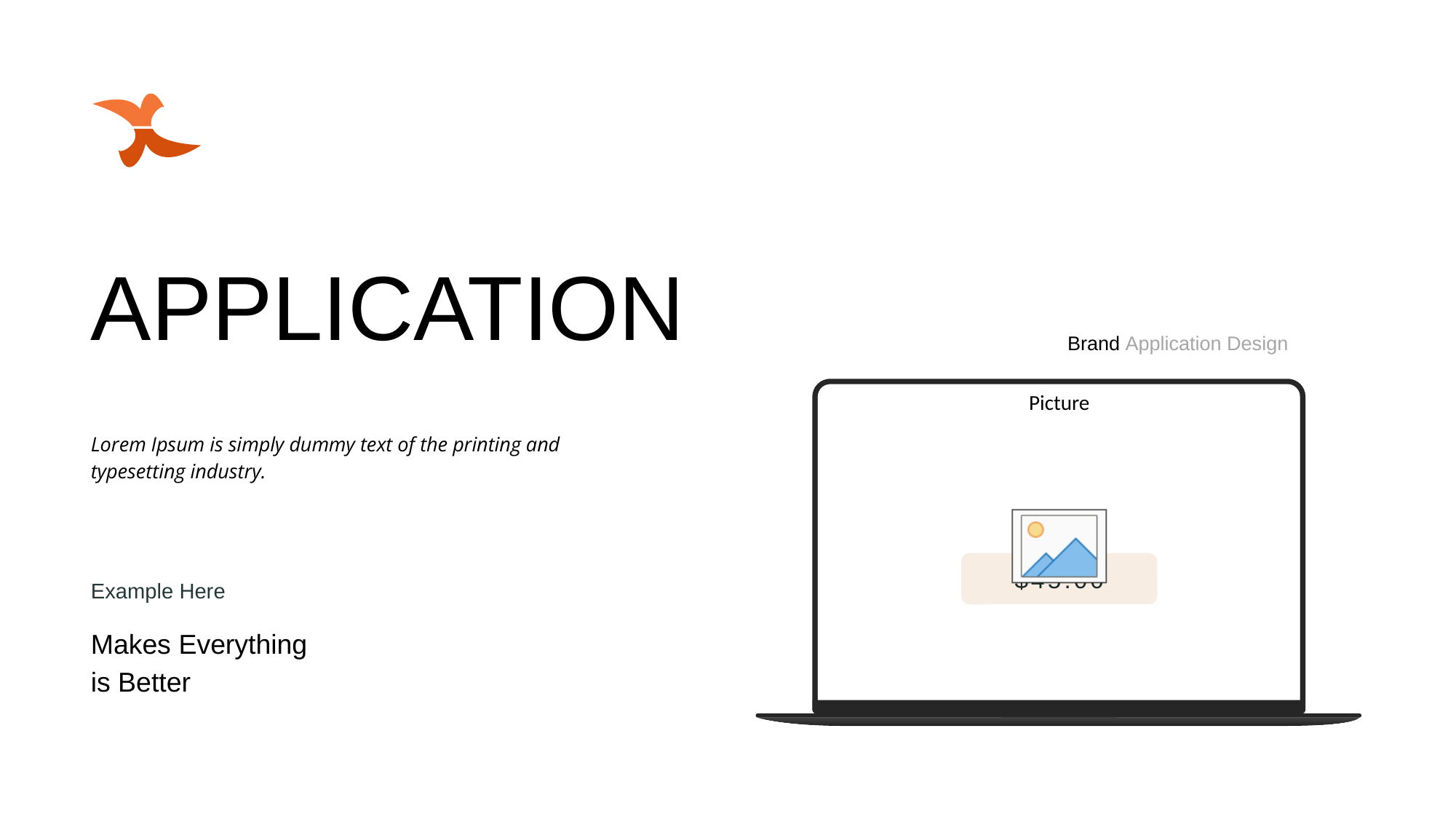

APPLICATION
Brand Application Design

Lorem Ipsum is simply dummy text of the printing and typesetting industry.
SHOP NOW
Product

$45.00
Example Here
Makes Everything
is Better
Latest
Lorem Ipsum is simply